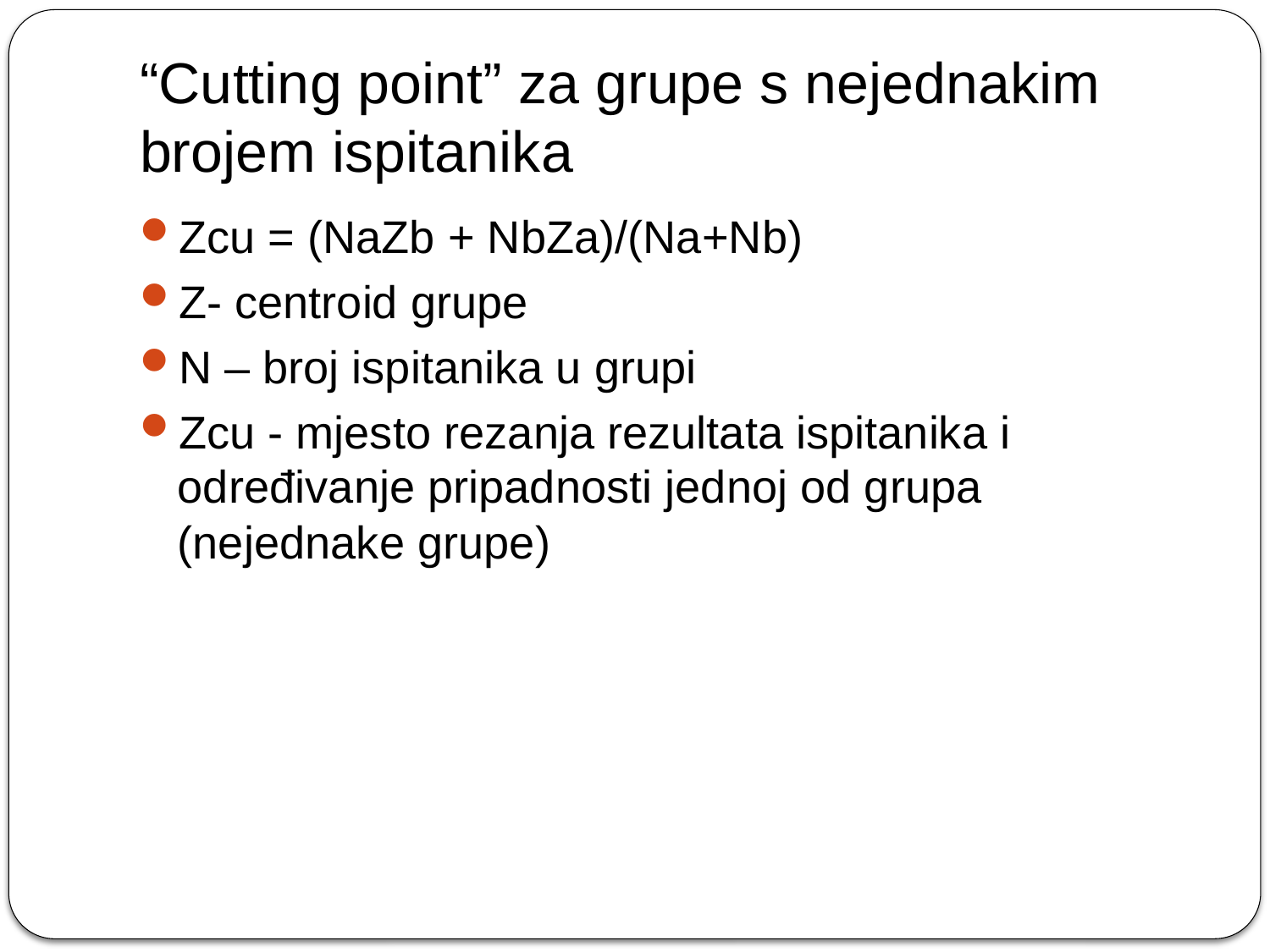

# “Cutting point” za grupe s nejednakim brojem ispitanika
Zcu = (NaZb + NbZa)/(Na+Nb)
Z- centroid grupe
N – broj ispitanika u grupi
Zcu - mjesto rezanja rezultata ispitanika i određivanje pripadnosti jednoj od grupa (nejednake grupe)